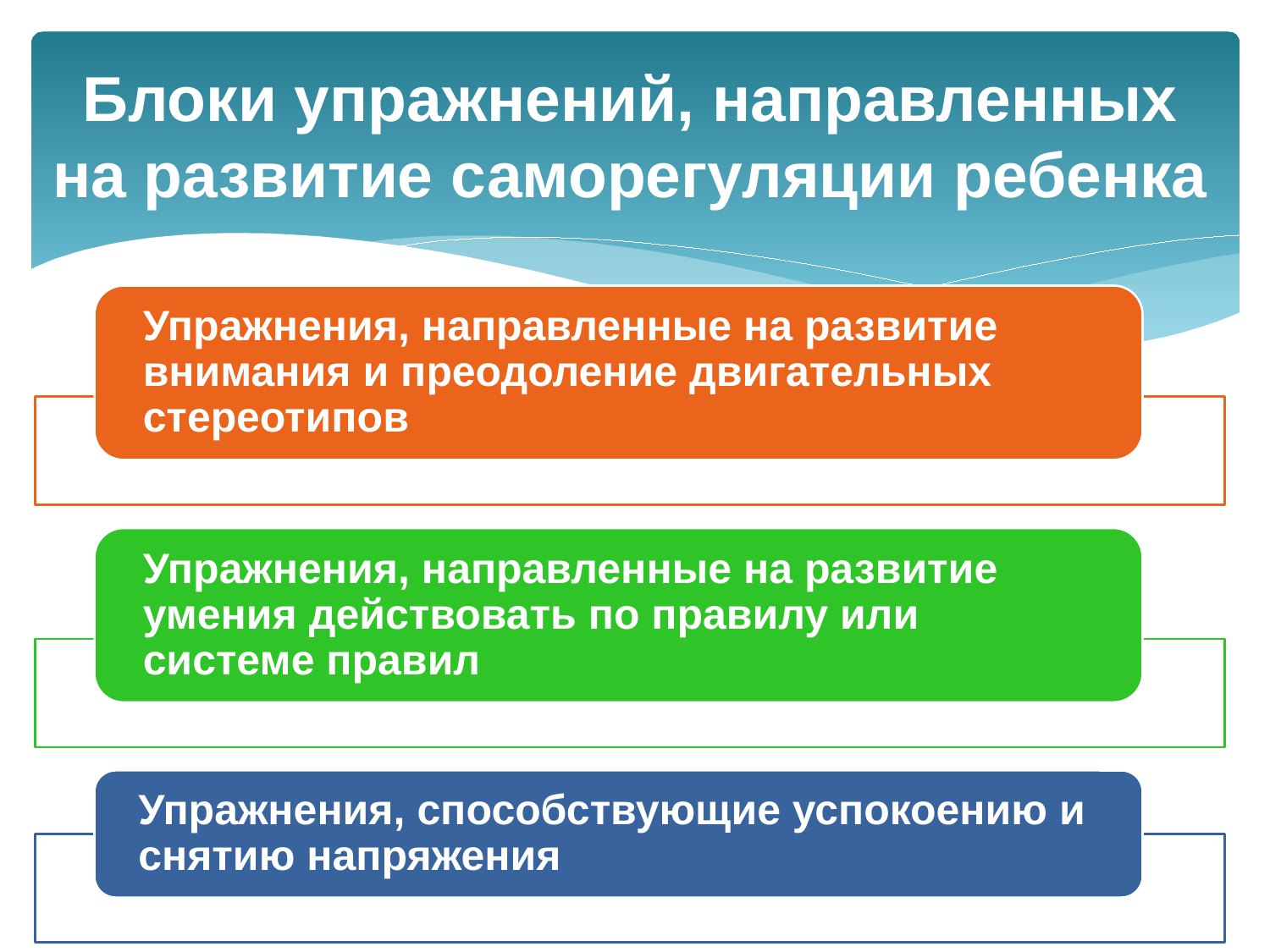

# Блоки упражнений, направленных на развитие саморегуляции ребенка

Упражнения, направленные на развитие внимания и преодоление двигательных стереотипов

Упражнения, направленные на развитие умения действовать по правилу или системе правил

Упражнения, способствующие успокоению и снятию напряжения